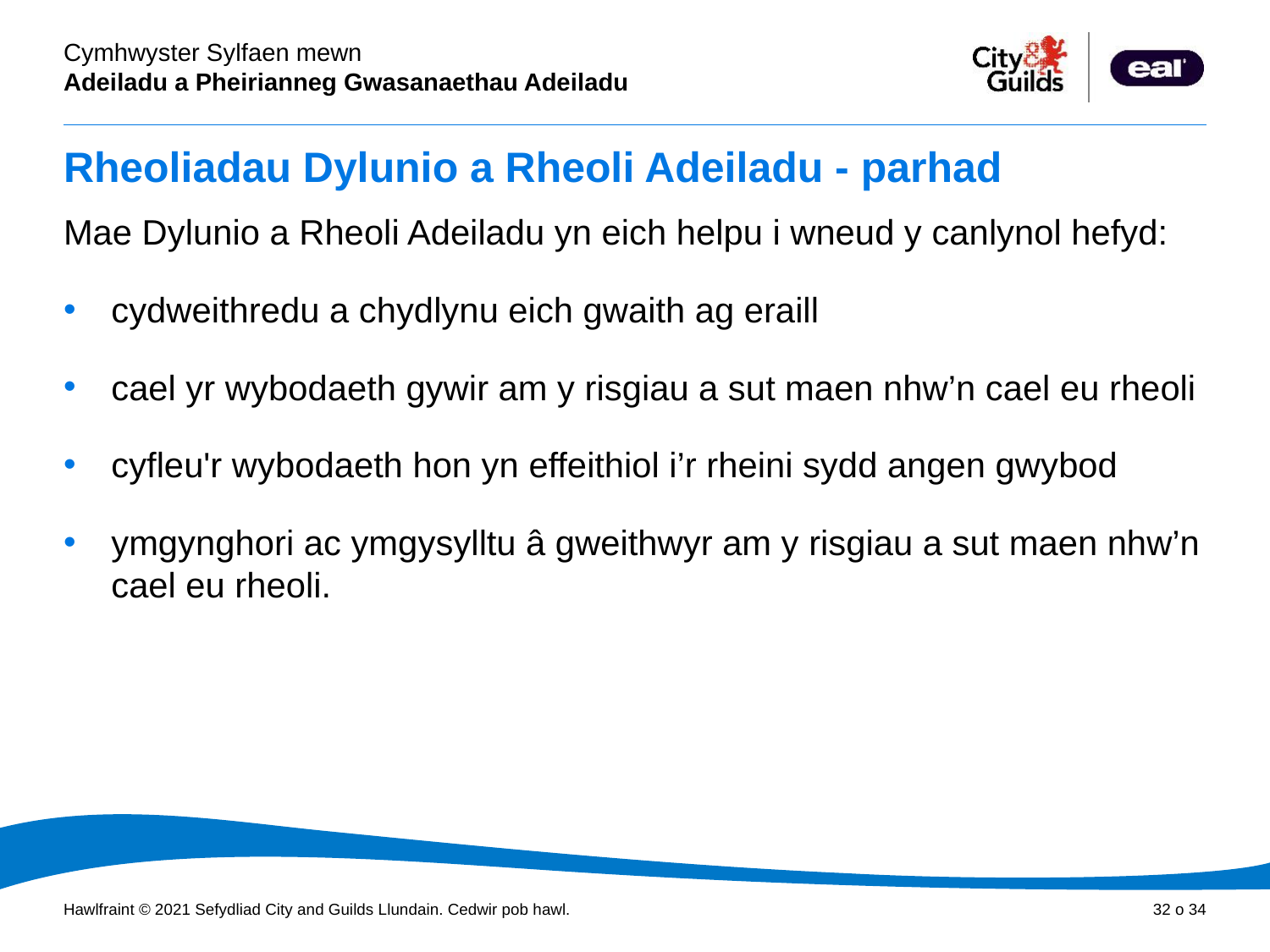

# Rheoliadau Dylunio a Rheoli Adeiladu - parhad
Mae Dylunio a Rheoli Adeiladu yn eich helpu i wneud y canlynol hefyd:
cydweithredu a chydlynu eich gwaith ag eraill
cael yr wybodaeth gywir am y risgiau a sut maen nhw’n cael eu rheoli
cyfleu'r wybodaeth hon yn effeithiol i’r rheini sydd angen gwybod
ymgynghori ac ymgysylltu â gweithwyr am y risgiau a sut maen nhw’n cael eu rheoli.